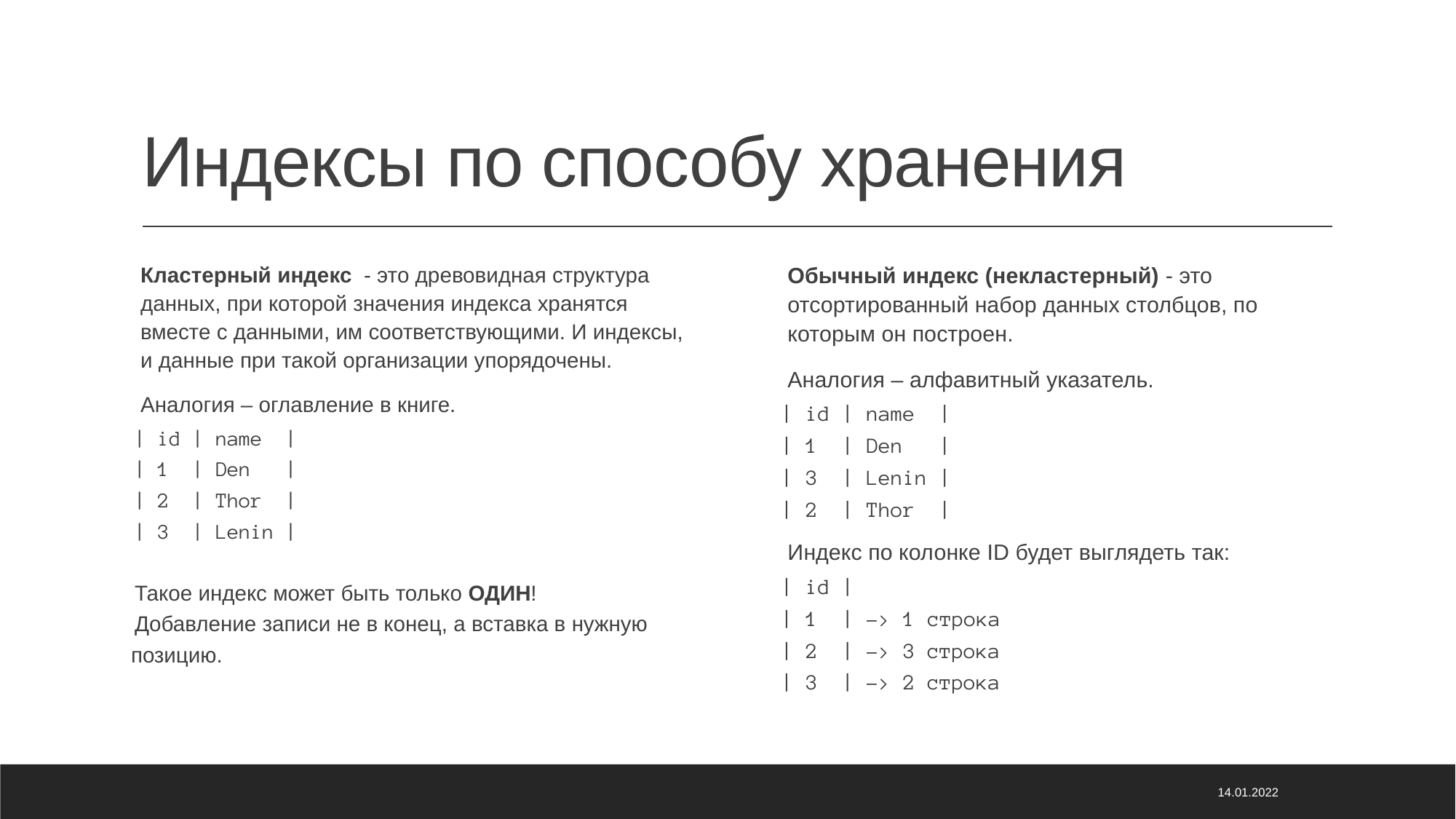

# Индексы по способу хранения
Кластерный индекс  - это древовидная структура данных, при которой значения индекса хранятся вместе с данными, им соответствующими. И индексы, и данные при такой организации упорядочены.
Аналогия – оглавление в книге.
| id | name  |
| 1  | Den   |
| 2  | Thor  |
| 3  | Lenin |

Такое индекс может быть только ОДИН!
Добавление записи не в конец, а вставка в нужную позицию.
Обычный индекс (некластерный) - это отсортированный набор данных столбцов, по которым он построен.
Аналогия – алфавитный указатель.
| id | name  |
| 1  | Den   |
| 3  | Lenin |
| 2  | Thor  |
Индекс по колонке ID будет выглядеть так:
| id |
| 1  | -> 1 строка
| 2  | -> 3 строка
| 3  | -> 2 строка
14.01.2022